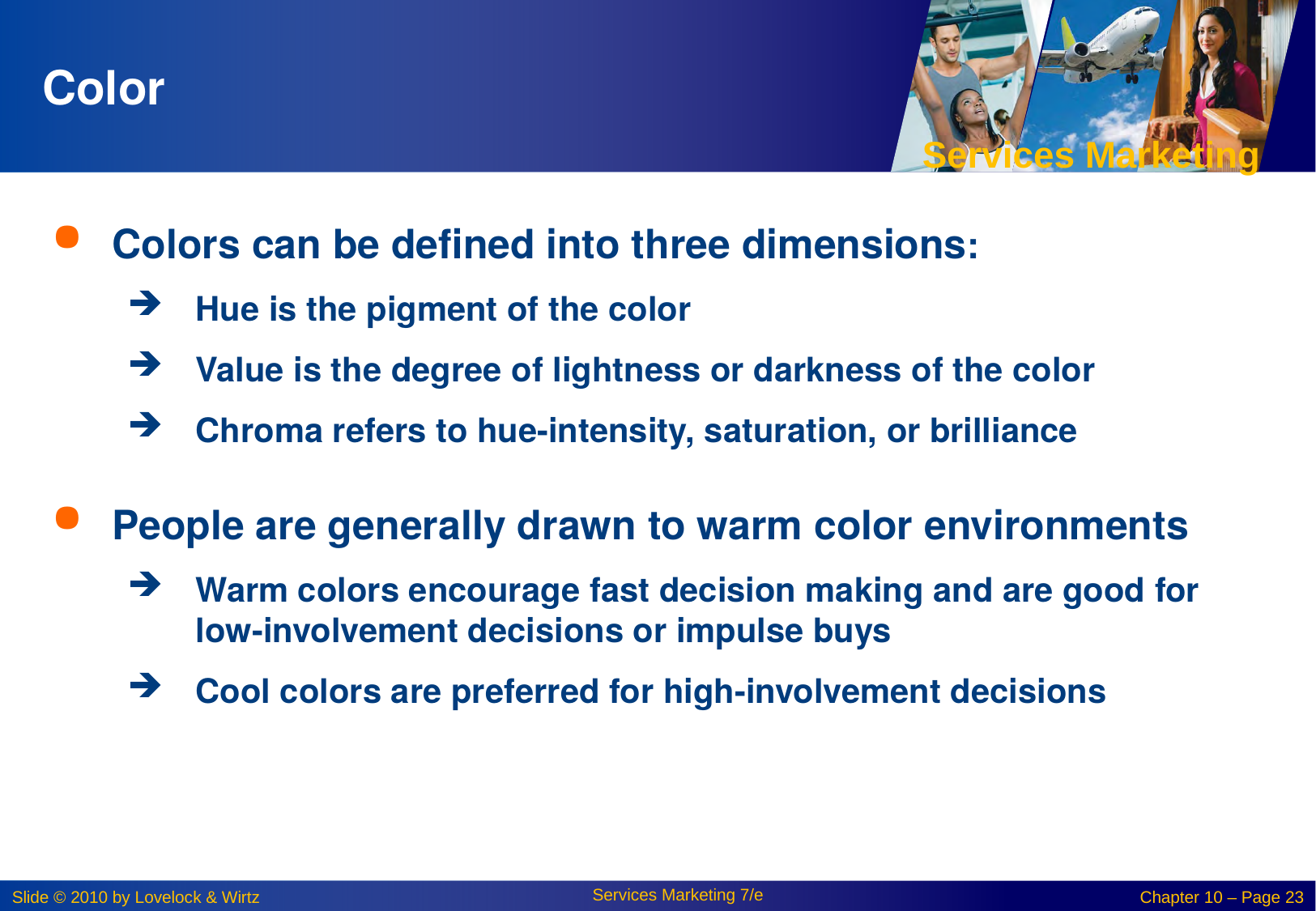

# Color
Colors can be defined into three dimensions:
Hue is the pigment of the color
Value is the degree of lightness or darkness of the color
Chroma refers to hue-intensity, saturation, or brilliance
People are generally drawn to warm color environments
Warm colors encourage fast decision making and are good for low-involvement decisions or impulse buys
Cool colors are preferred for high-involvement decisions